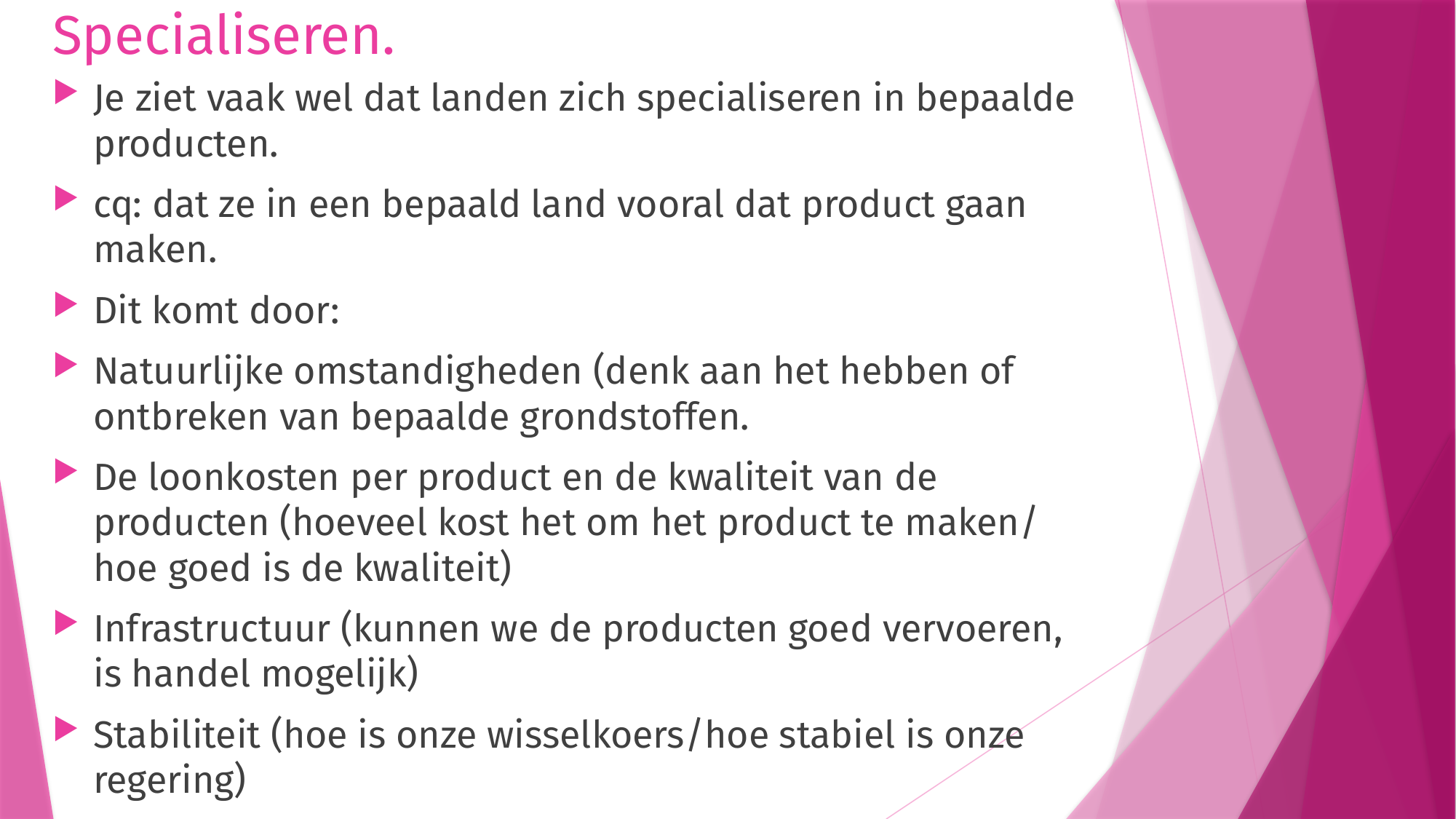

# Specialiseren.
Je ziet vaak wel dat landen zich specialiseren in bepaalde producten.
cq: dat ze in een bepaald land vooral dat product gaan maken.
Dit komt door:
Natuurlijke omstandigheden (denk aan het hebben of ontbreken van bepaalde grondstoffen.
De loonkosten per product en de kwaliteit van de producten (hoeveel kost het om het product te maken/ hoe goed is de kwaliteit)
Infrastructuur (kunnen we de producten goed vervoeren, is handel mogelijk)
Stabiliteit (hoe is onze wisselkoers/hoe stabiel is onze regering)